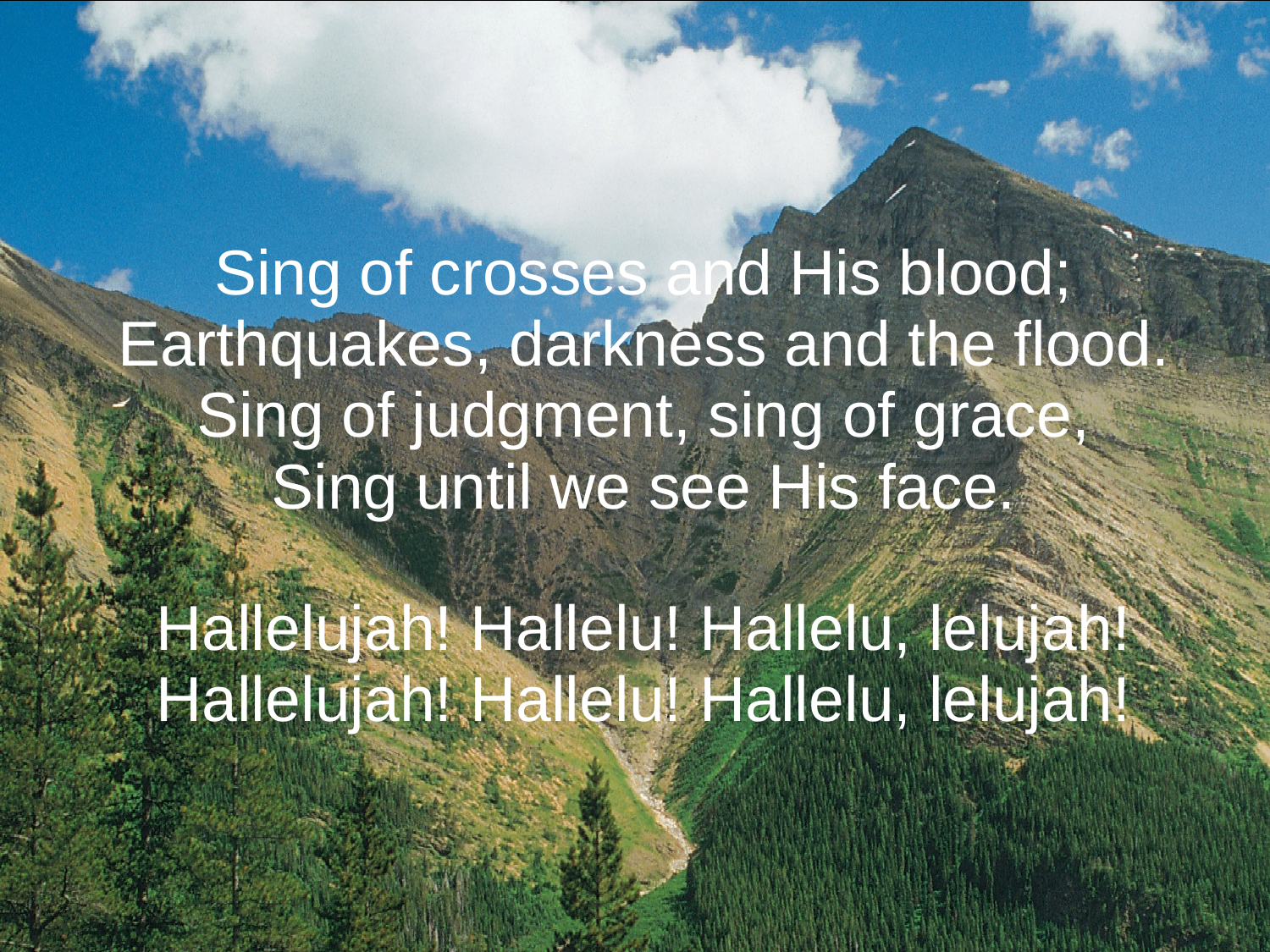

# Sing of crosses and His blood; Earthquakes, darkness and the flood. Sing of judgment, sing of grace, Sing until we see His face. Hallelujah! Hallelu! Hallelu, lelujah! Hallelujah! Hallelu! Hallelu, lelujah!